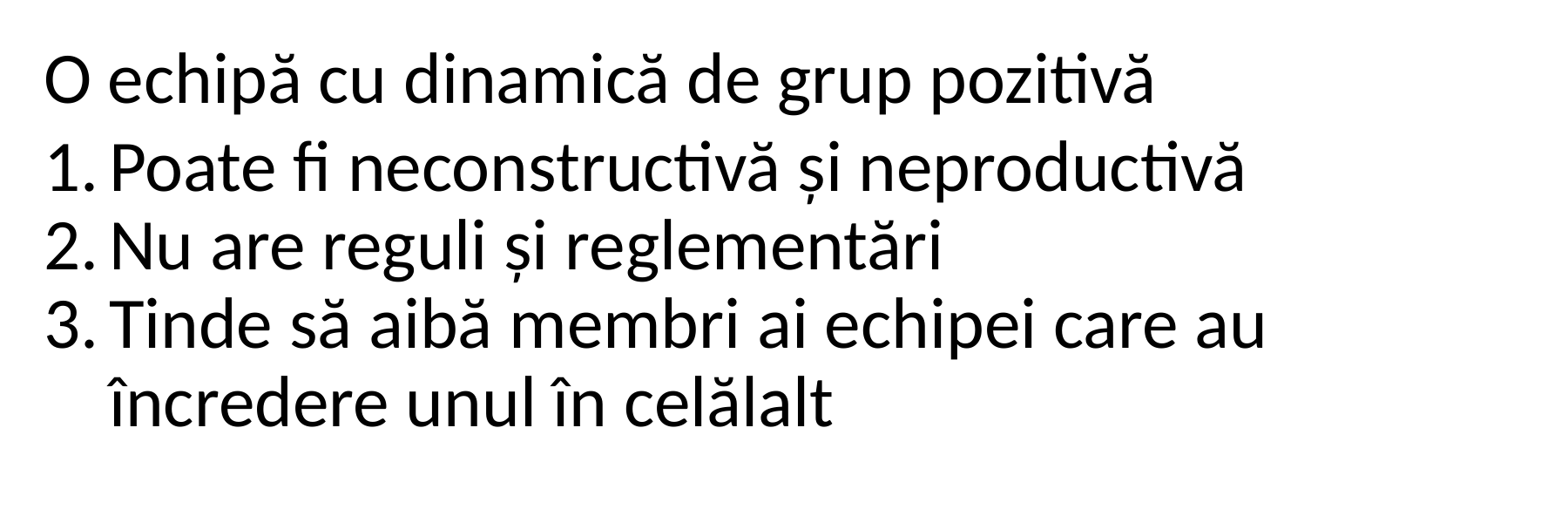

O echipă cu dinamică de grup pozitivă
Poate fi neconstructivă și neproductivă
Nu are reguli și reglementări
Tinde să aibă membri ai echipei care au încredere unul în celălalt